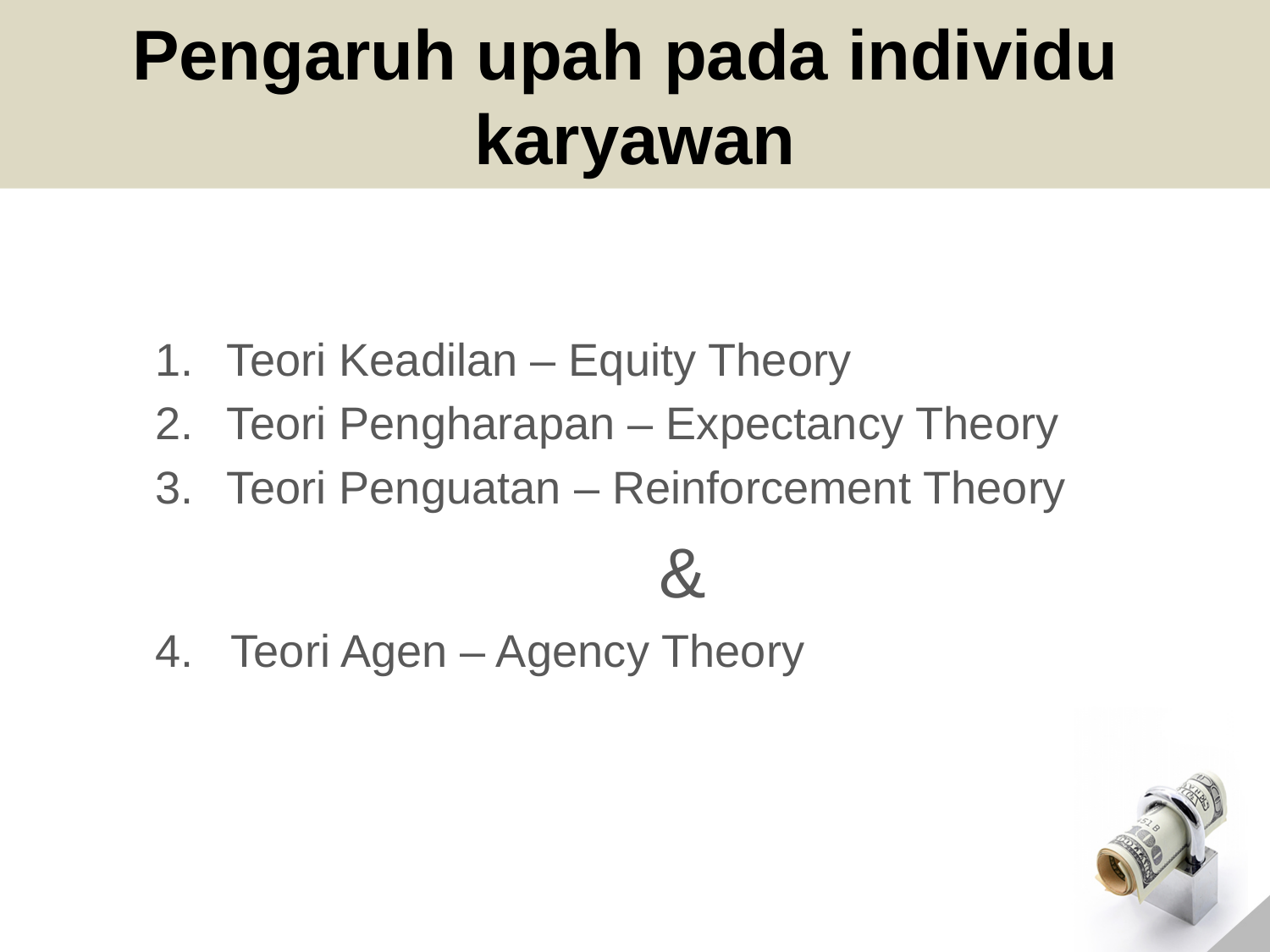

# Pengaruh upah pada individu karyawan
Teori Keadilan – Equity Theory
Teori Pengharapan – Expectancy Theory
Teori Penguatan – Reinforcement Theory
&
4.   Teori Agen – Agency Theory